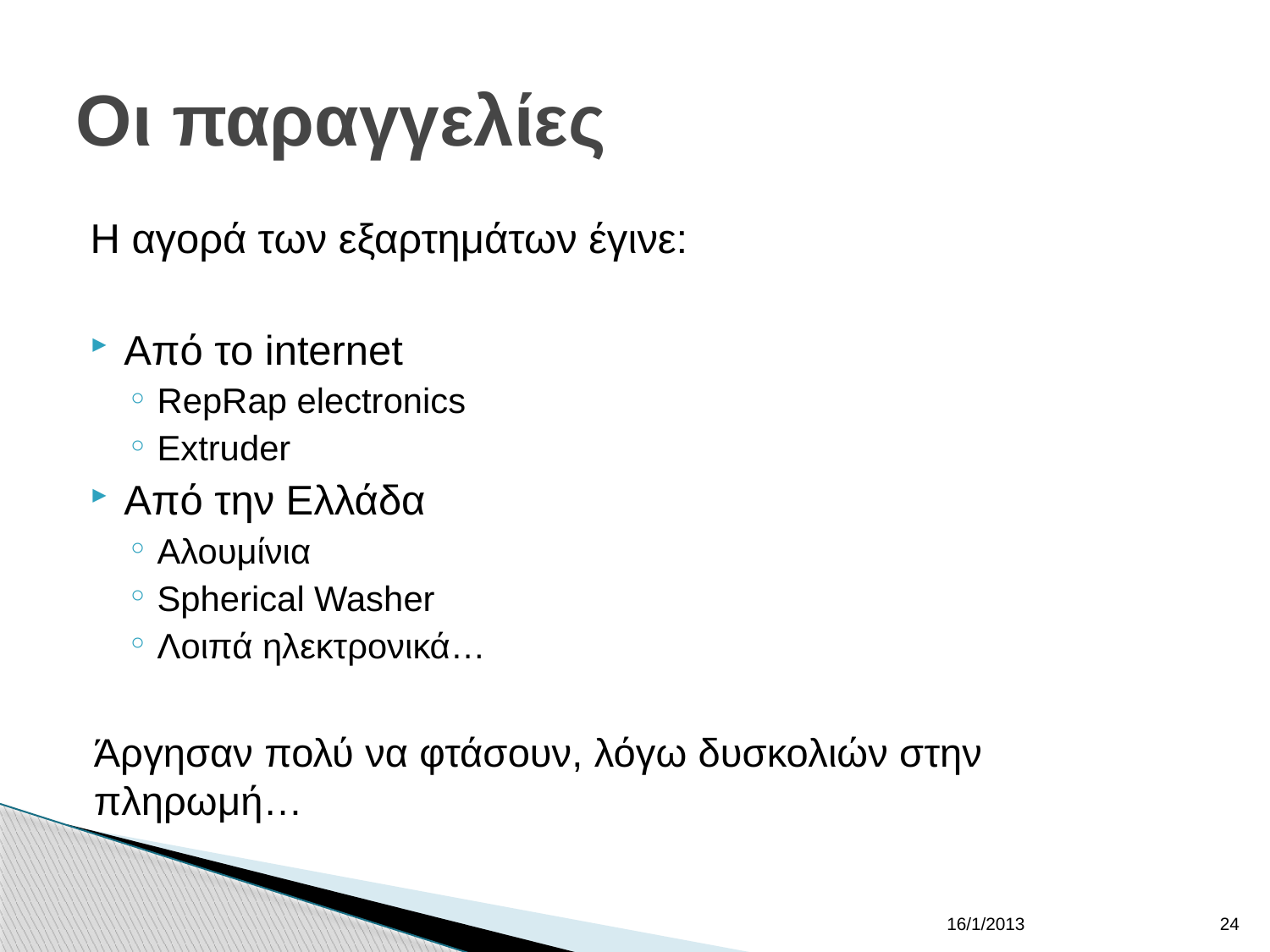

# Οι παραγγελίες
Η αγορά των εξαρτημάτων έγινε:

Από το internet
RepRap electronics
Extruder
Από την Ελλάδα
Αλουμίνια
Spherical Washer
Λοιπά ηλεκτρονικά…

Άργησαν πολύ να φτάσουν, λόγω δυσκολιών στην πληρωμή…
16/1/2013
24